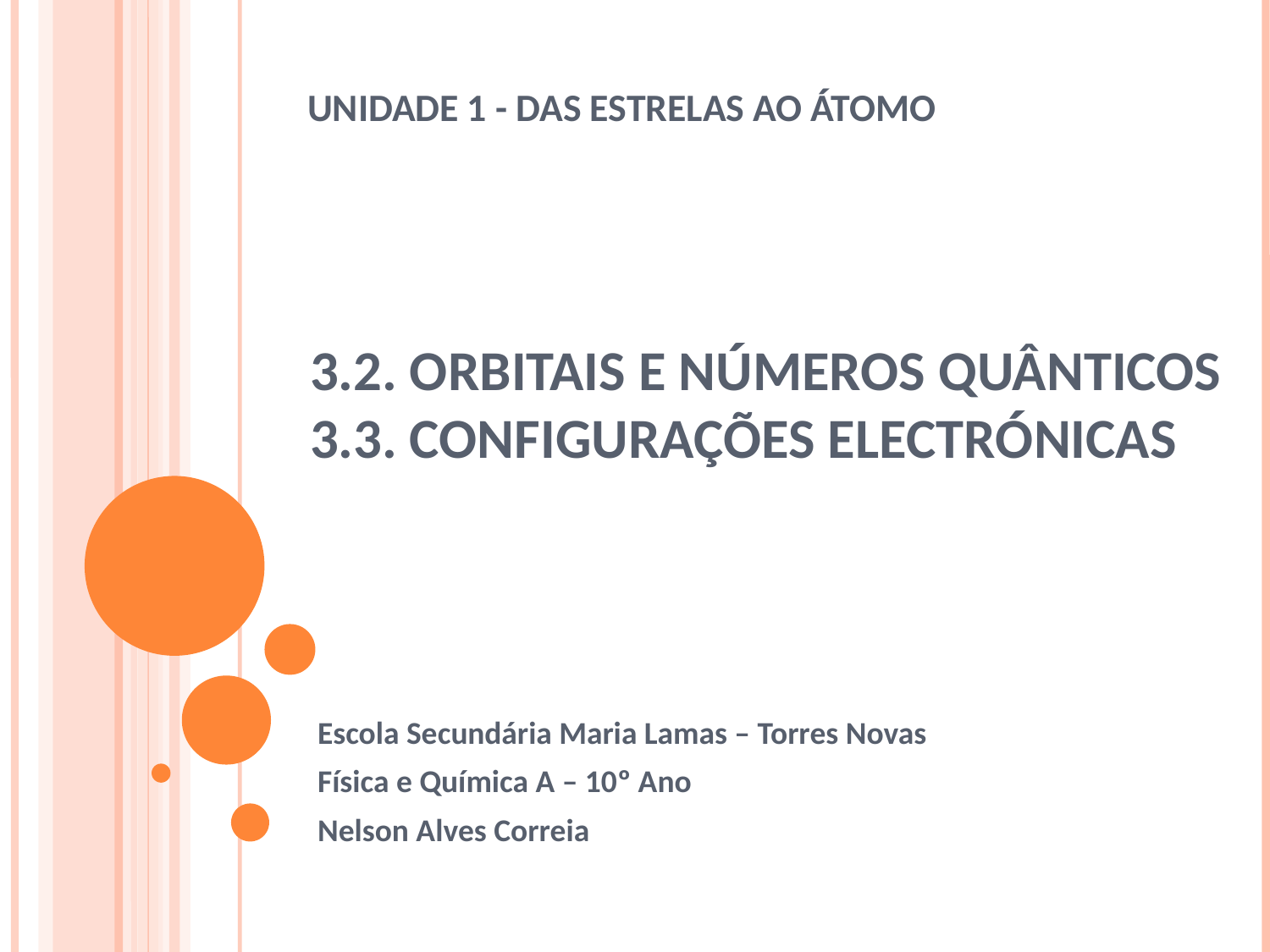

UNIDADE 1 - DAS ESTRELAS AO ÁTOMO

# 3.2. ORBITAIS E NÚMEROS QUÂNTICOS 3.3. CONFIGURAÇÕES ELECTRÓNICAS
Escola Secundária Maria Lamas – Torres Novas
Física e Química A – 10º Ano
Nelson Alves Correia